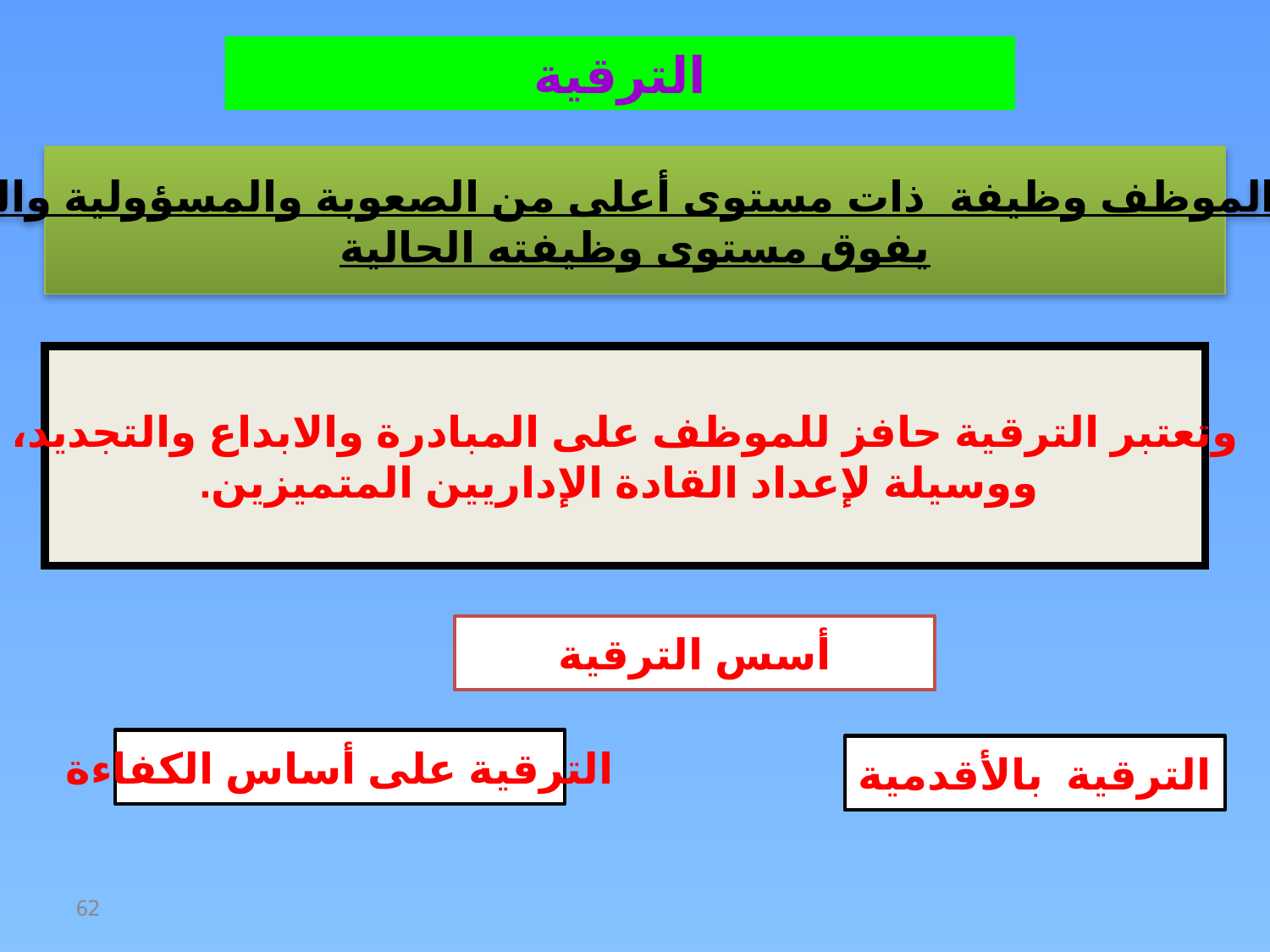

# الترقية
شغل الموظف وظيفة  ذات مستوى أعلى من الصعوبة والمسؤولية والمركز
يفوق مستوى وظيفته الحالية

وتعتبر الترقية حافز للموظف على المبادرة والابداع والتجديد،
 ووسيلة لإعداد القادة الإداريين المتميزين.
أسس الترقية
الترقية على أساس الكفاءة
الترقية  بالأقدمية
62